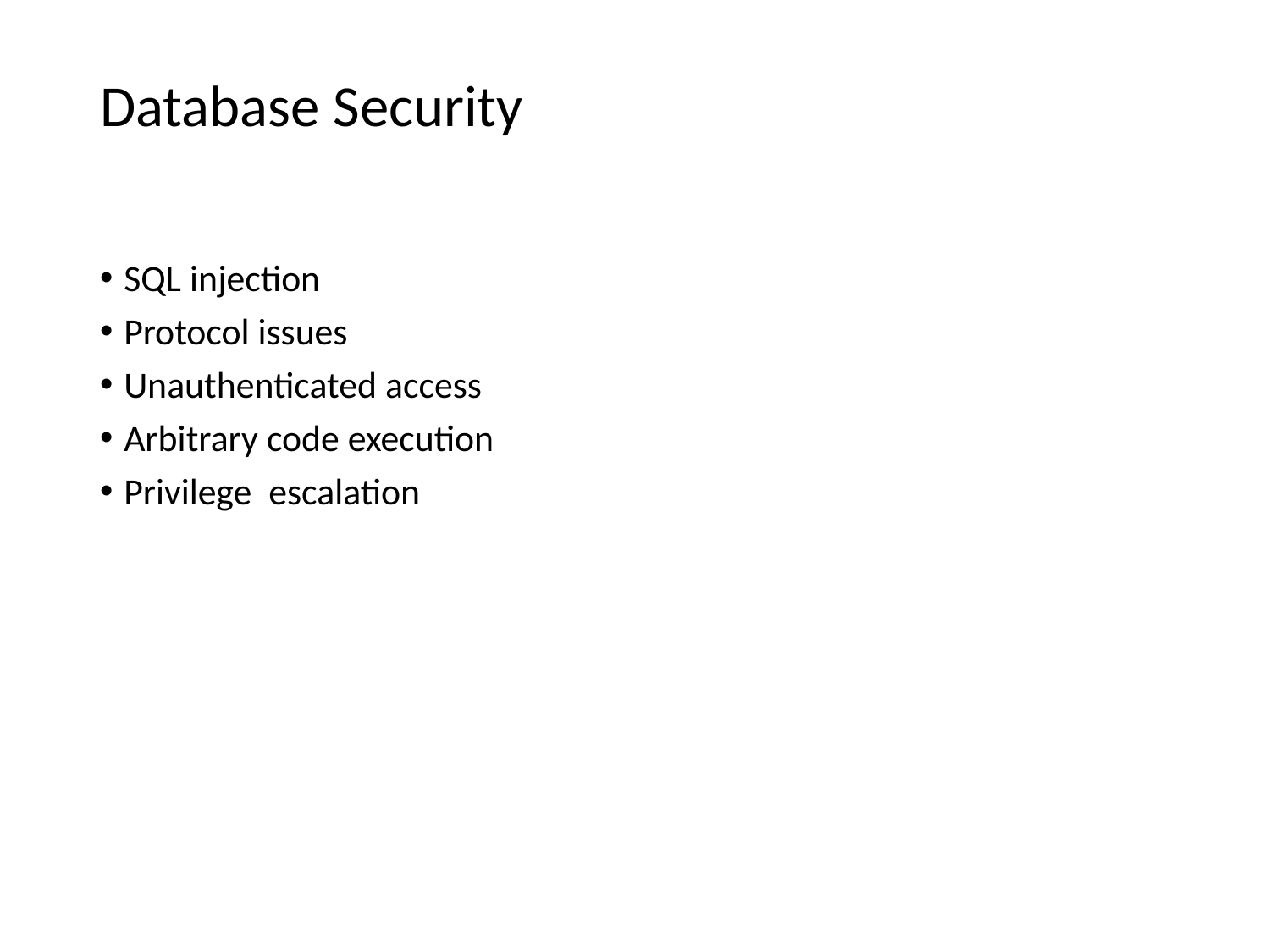

# Database Security
SQL injection
Protocol issues
Unauthenticated access
Arbitrary code execution
Privilege  escalation